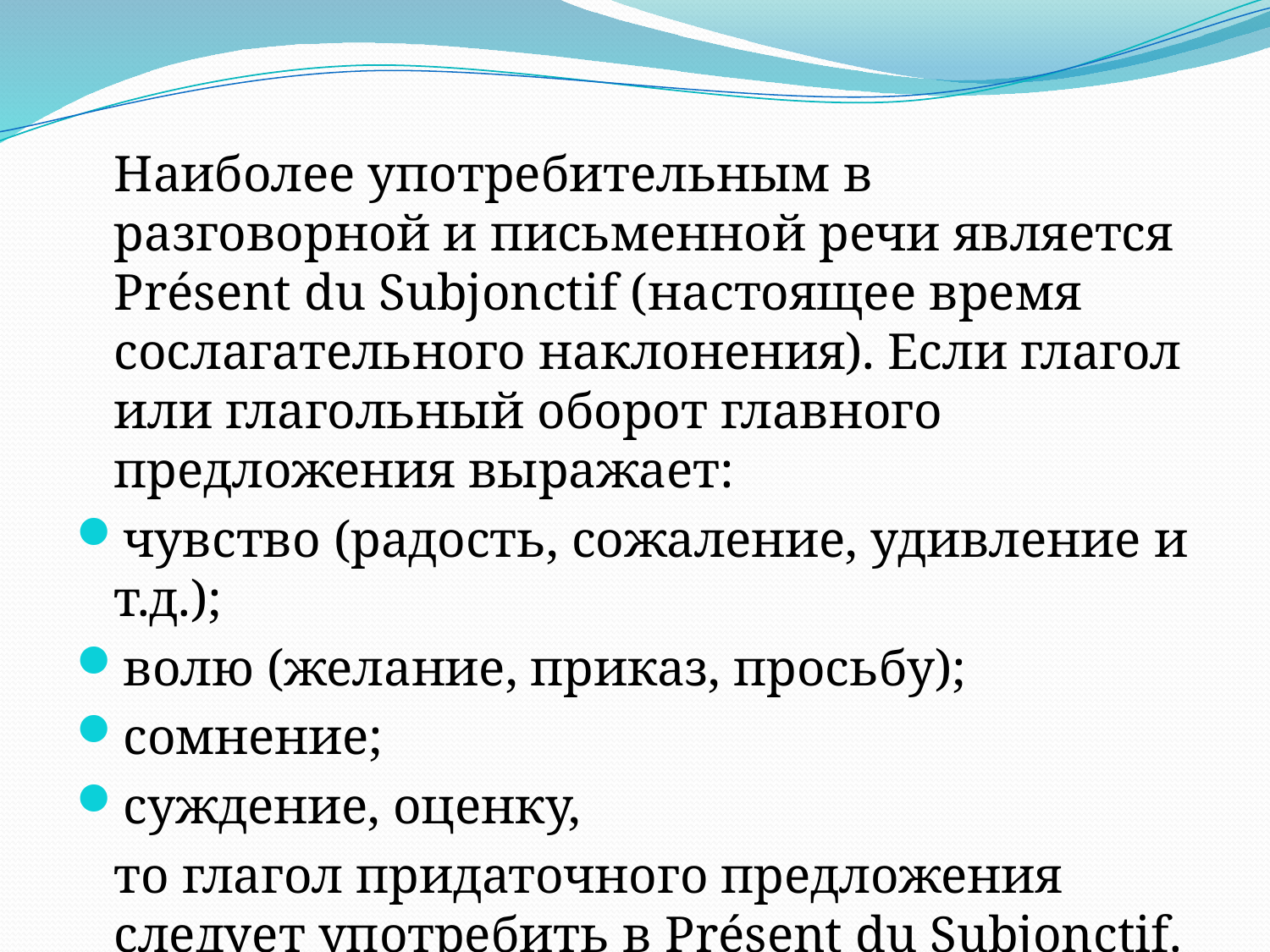

Наиболее употребительным в разговорной и письменной речи является Présent du Subjonctif (настоящее время сослагательного наклонения). Если глагол или глагольный оборот главного предложения выражает:
чувство (радость, сожаление, удивление и т.д.);
волю (желание, приказ, просьбу);
сомнение;
суждение, оценку,
	то глагол придаточного предложения следует употребить в Présent du Subjonctif.